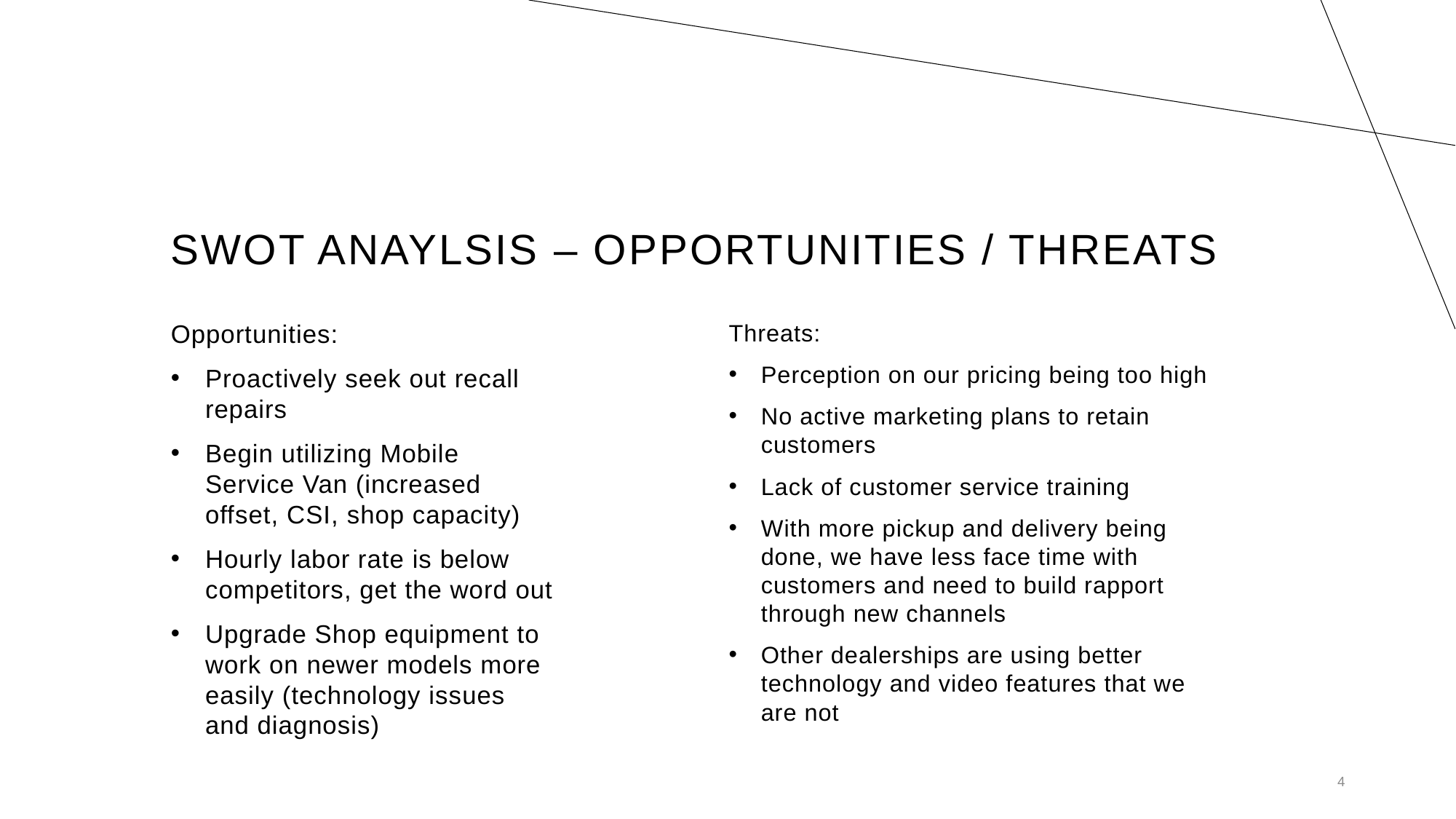

# SWOT Anaylsis – Opportunities / Threats
Opportunities:
Proactively seek out recall repairs
Begin utilizing Mobile Service Van (increased offset, CSI, shop capacity)
Hourly labor rate is below competitors, get the word out
Upgrade Shop equipment to work on newer models more easily (technology issues and diagnosis)
Threats:
Perception on our pricing being too high
No active marketing plans to retain customers
Lack of customer service training
With more pickup and delivery being done, we have less face time with customers and need to build rapport through new channels
Other dealerships are using better technology and video features that we are not

4